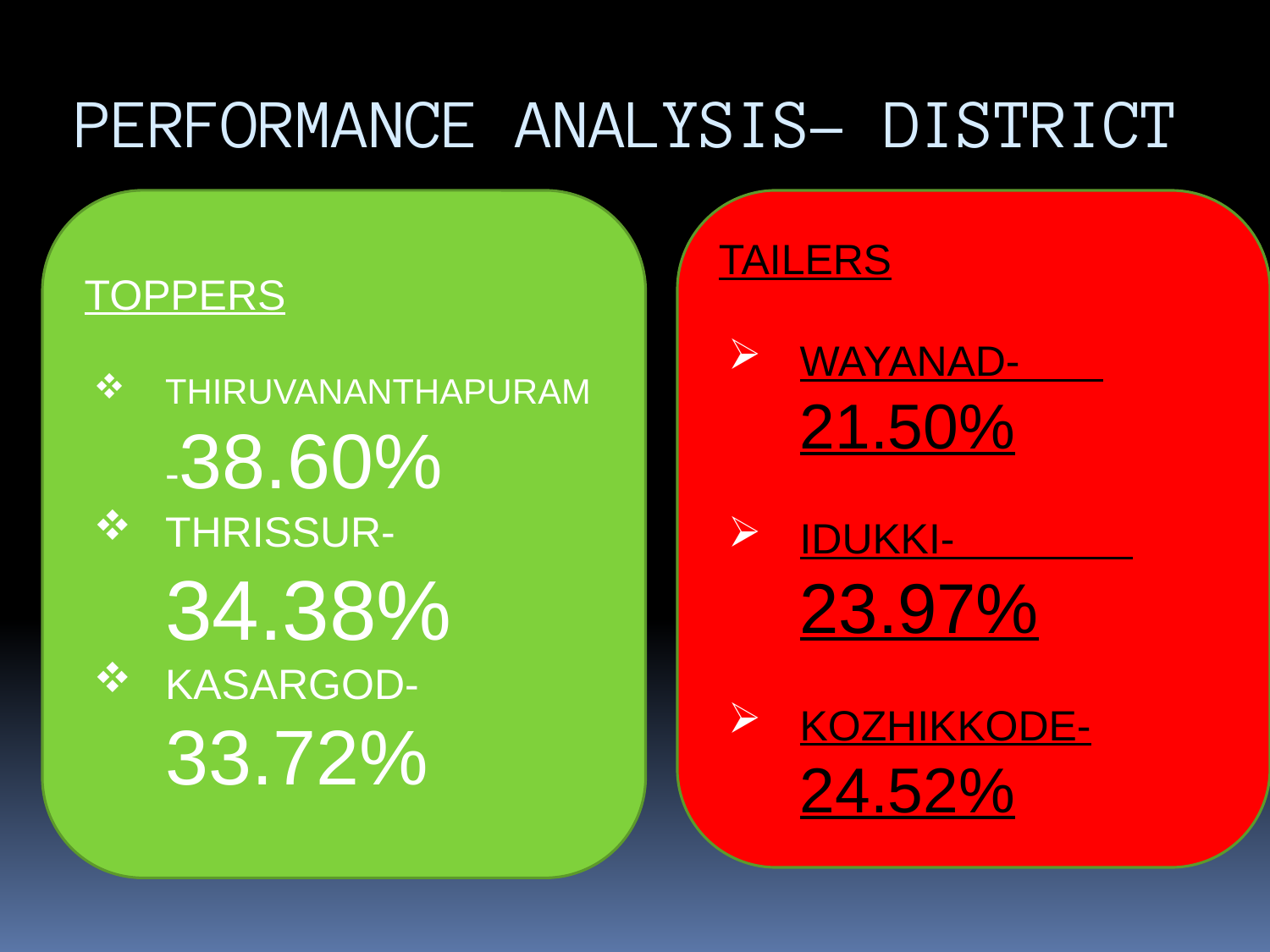

# PERFORMANCE ANALYSIS- DISTRICT
TOPPERS

THIRUVANANTHAPURAM-38.60%
THRISSUR-
	34.38%
KASARGOD- 33.72%
TAILERS

WAYANAD-        21.50%

IDUKKI-                23.97%

KOZHIKKODE- 24.52%